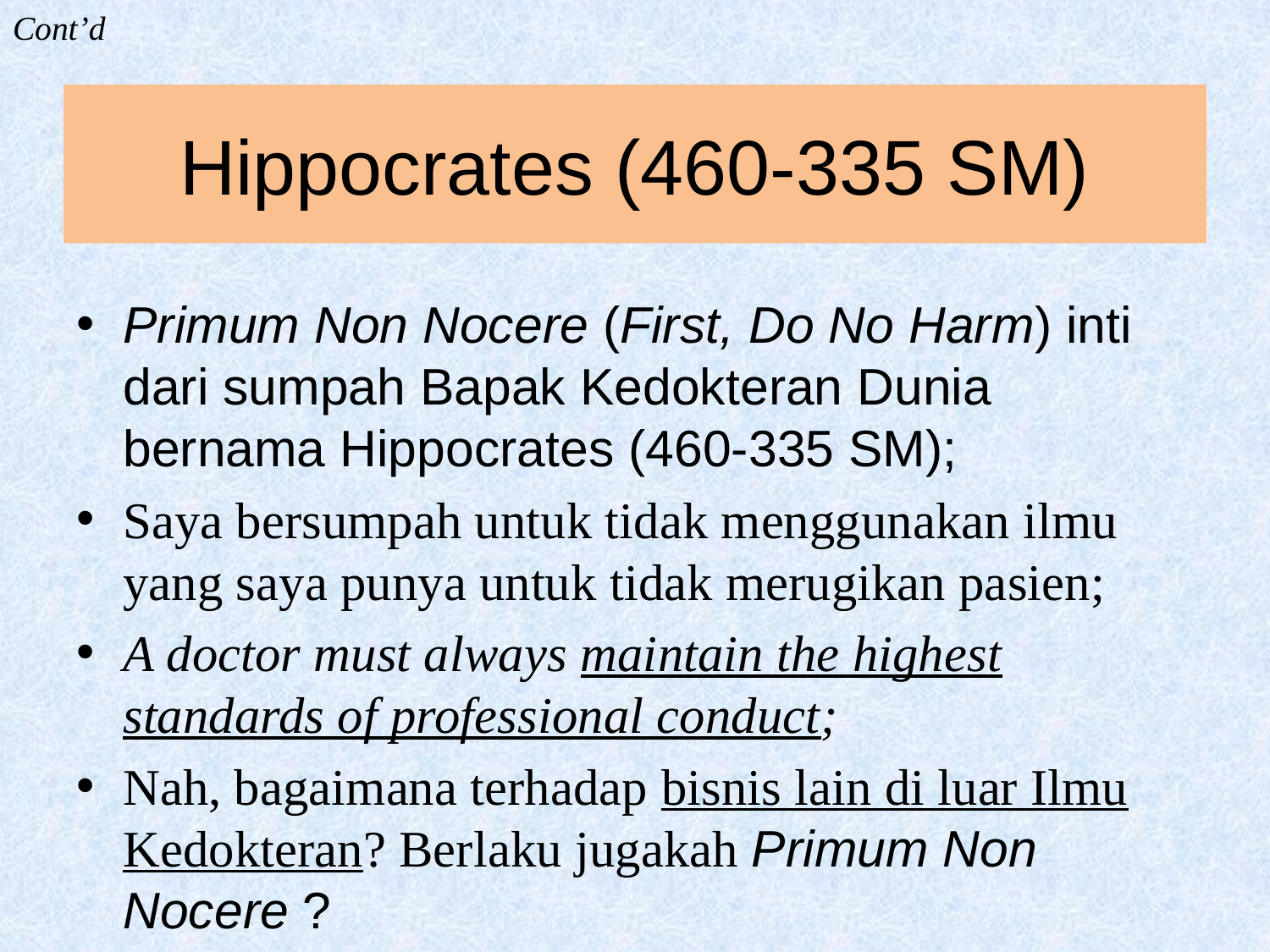

Cont’d
# Hippocrates (460-335 SM)
Primum Non Nocere (First, Do No Harm) inti dari sumpah Bapak Kedokteran Dunia bernama Hippocrates (460-335 SM);
Saya bersumpah untuk tidak menggunakan ilmu yang saya punya untuk tidak merugikan pasien;
A doctor must always maintain the highest standards of professional conduct;
Nah, bagaimana terhadap bisnis lain di luar Ilmu Kedokteran? Berlaku jugakah Primum Non Nocere ?